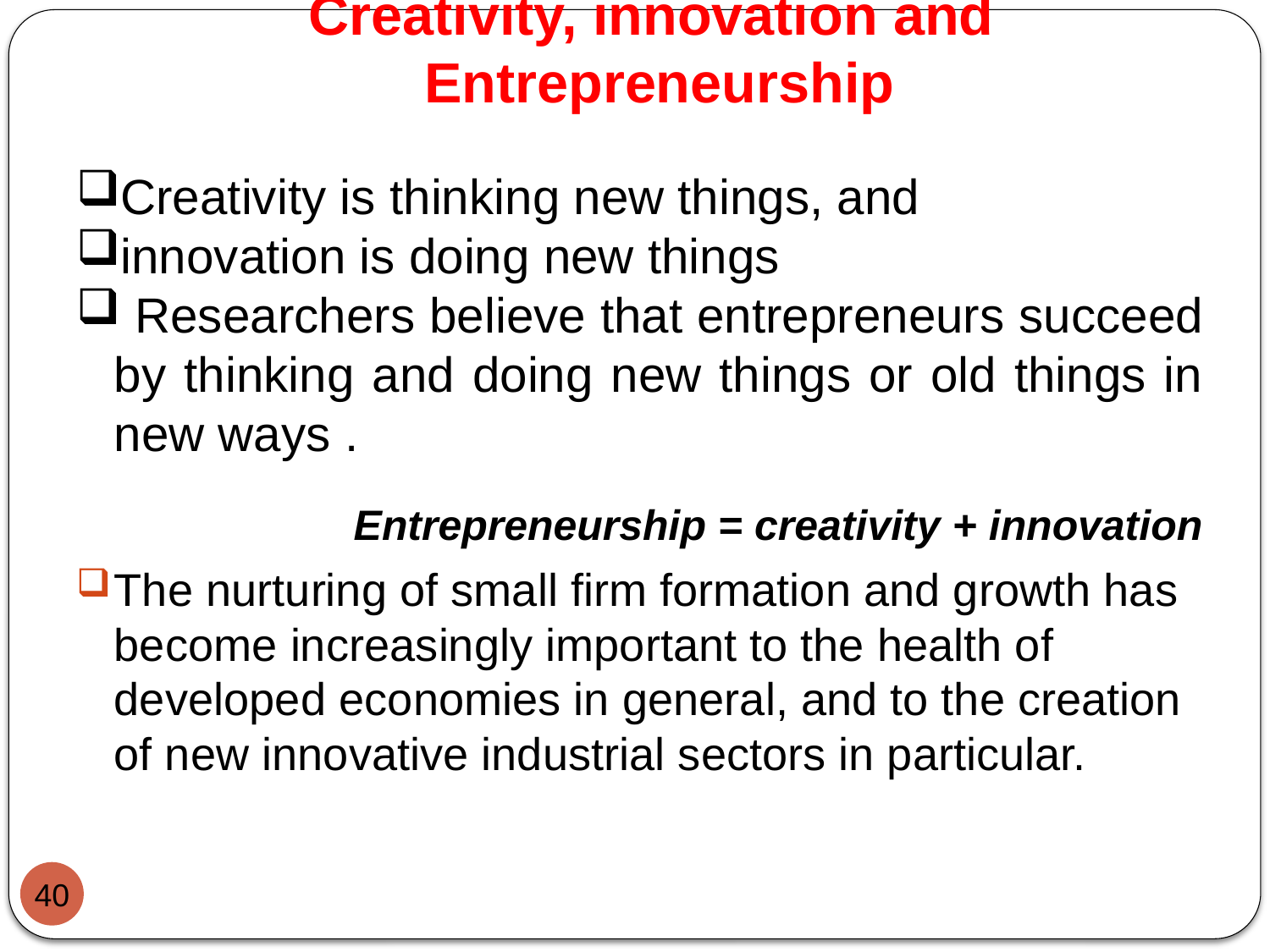

# Creativity, innovation and  Entrepreneurship
Creativity is thinking new things, and
innovation is doing new things
 Researchers believe that entrepreneurs succeed by thinking and doing new things or old things in new ways .
            Entrepreneurship = creativity + innovation
The nurturing of small firm formation and growth has become increasingly important to the health of developed economies in general, and to the creation of new innovative industrial sectors in particular.

40